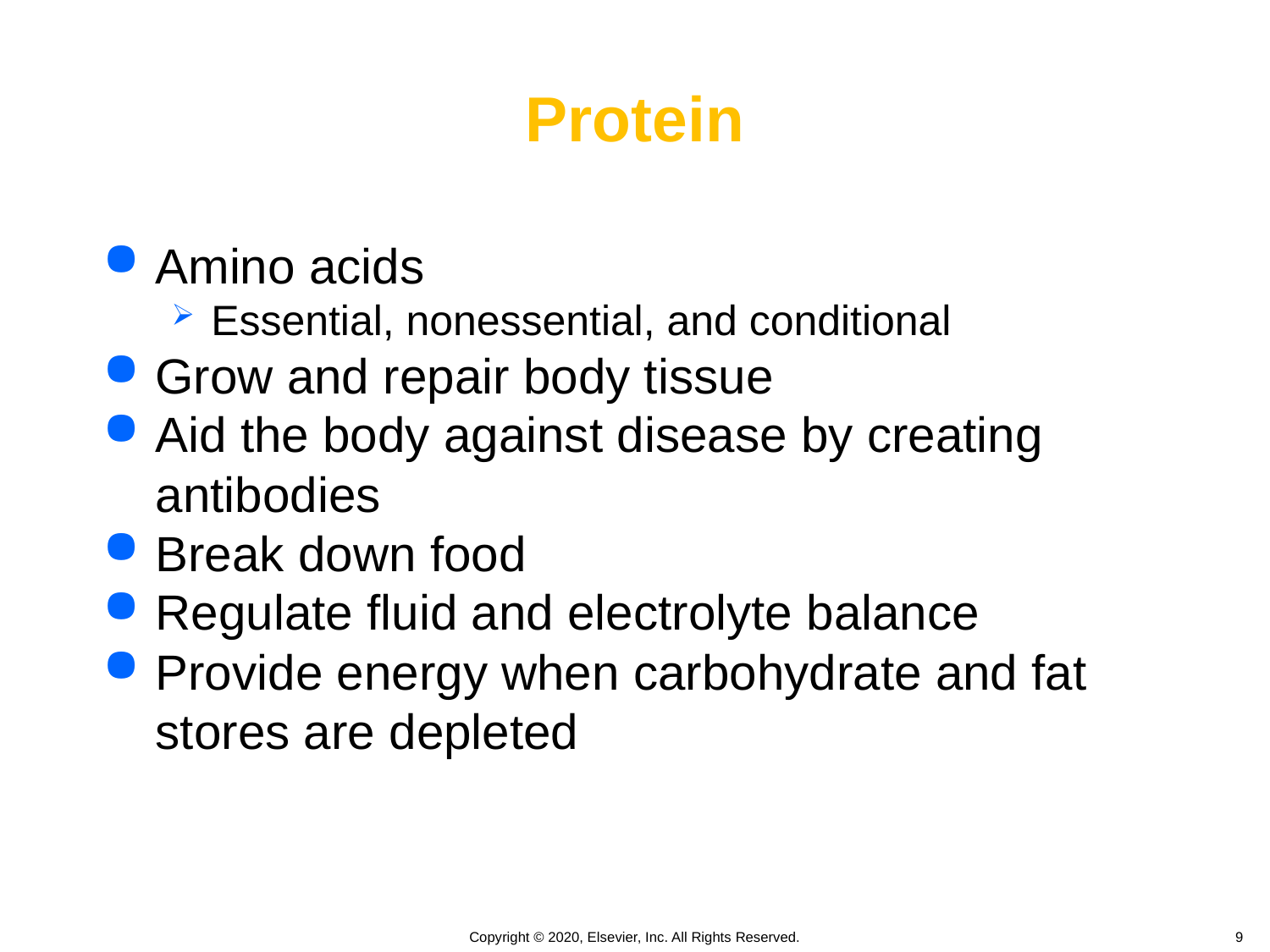

# Protein
Amino acids
Essential, nonessential, and conditional
Grow and repair body tissue
Aid the body against disease by creating antibodies
Break down food
Regulate fluid and electrolyte balance
Provide energy when carbohydrate and fat stores are depleted
 9